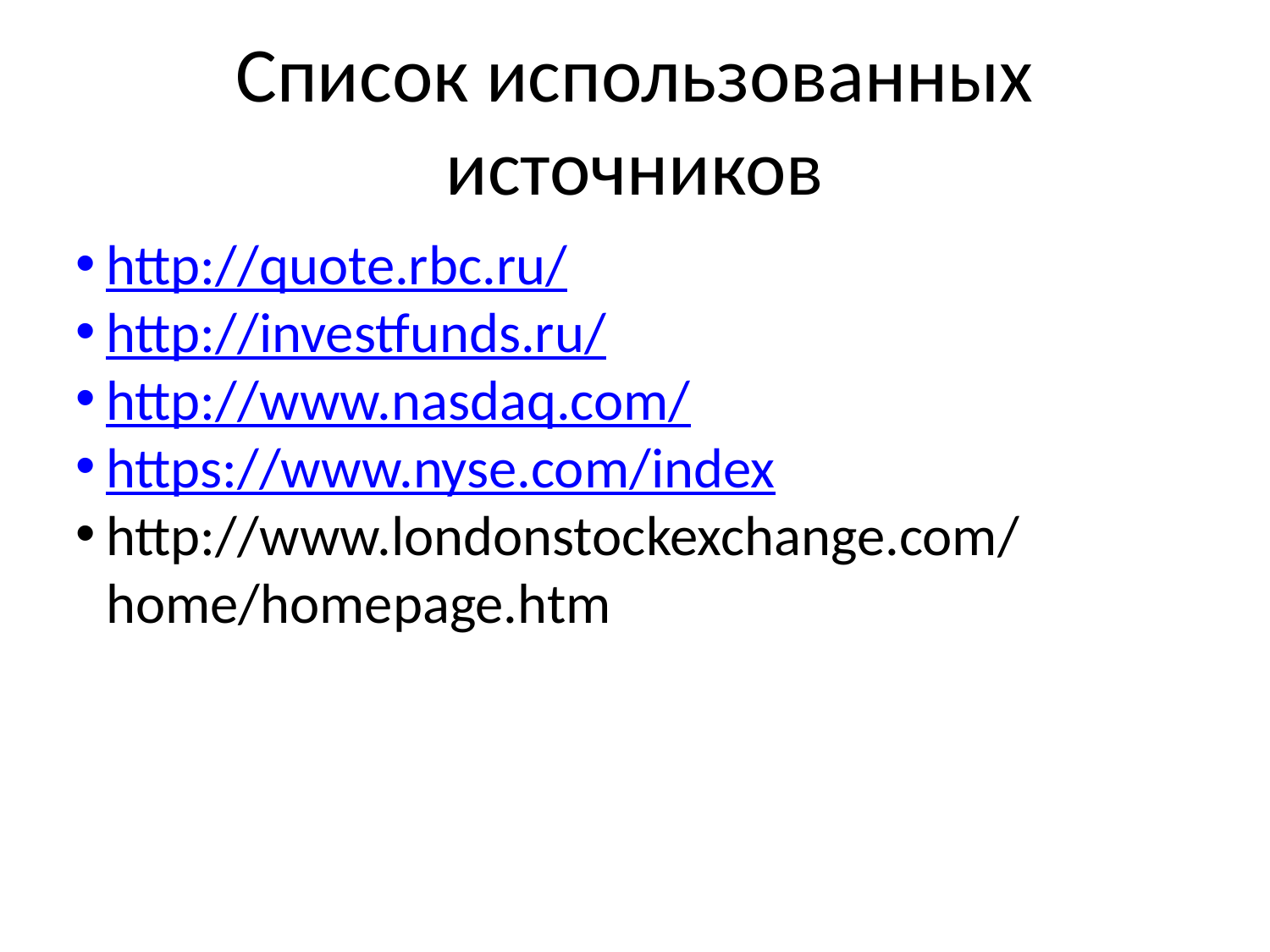

Список использованных источников
http://quote.rbc.ru/
http://investfunds.ru/
http://www.nasdaq.com/
https://www.nyse.com/index
http://www.londonstockexchange.com/home/homepage.htm